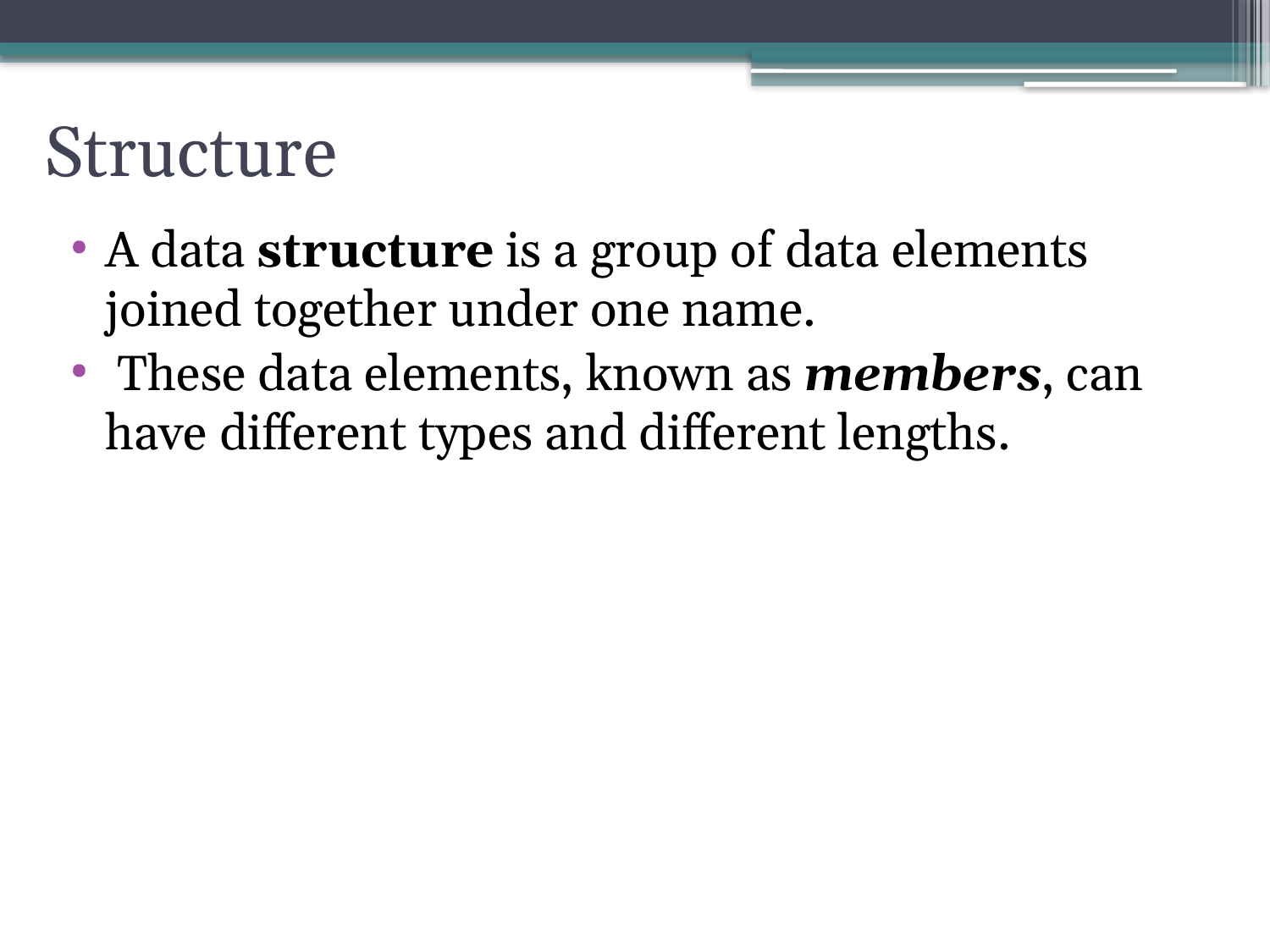

# Structure
A data structure is a group of data elements joined together under one name.
 These data elements, known as members, can have different types and different lengths.